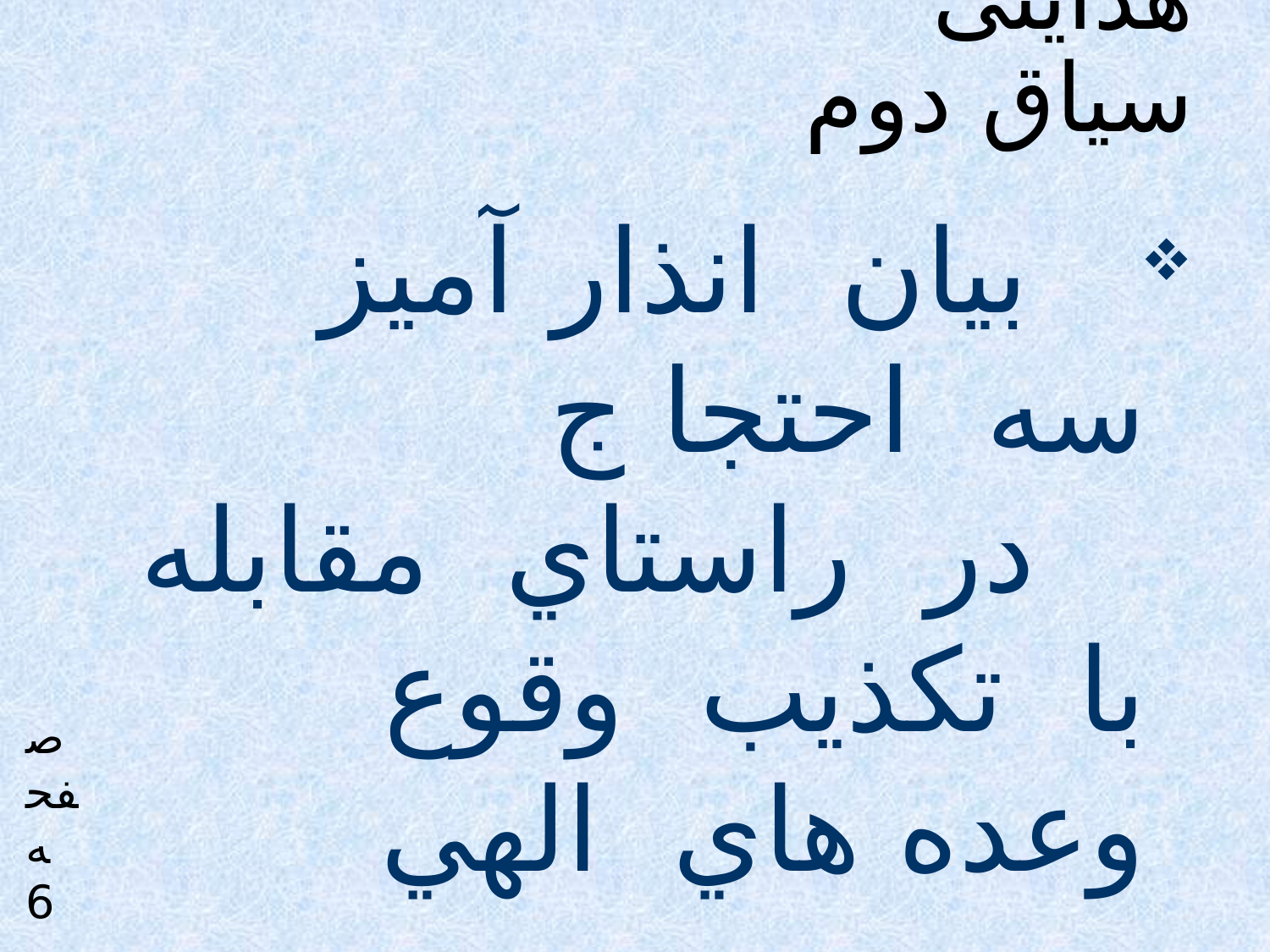

# جهت هدایتی سیاق دوم
   بیان  انذار آمیز    سه  احتجا ج
   در  راستاي  مقابله   با  تكذيب  وقوع  وعده هاي  الهي
مگر خدا مجرمان را در همین دنیا هلاک نمی کند و مگر او همان خدایی نیست که شما را از آبی ناچیز آفریده است
و مگر او همان کسی نیست که با نعمات خویش زمین را بستر مهیای زندگی شما قرار داده است،
 پس در روز وقوع وعده ها، واي بر كساني  كه با این وجود از مكذبان بوده اند.
صفحه 6